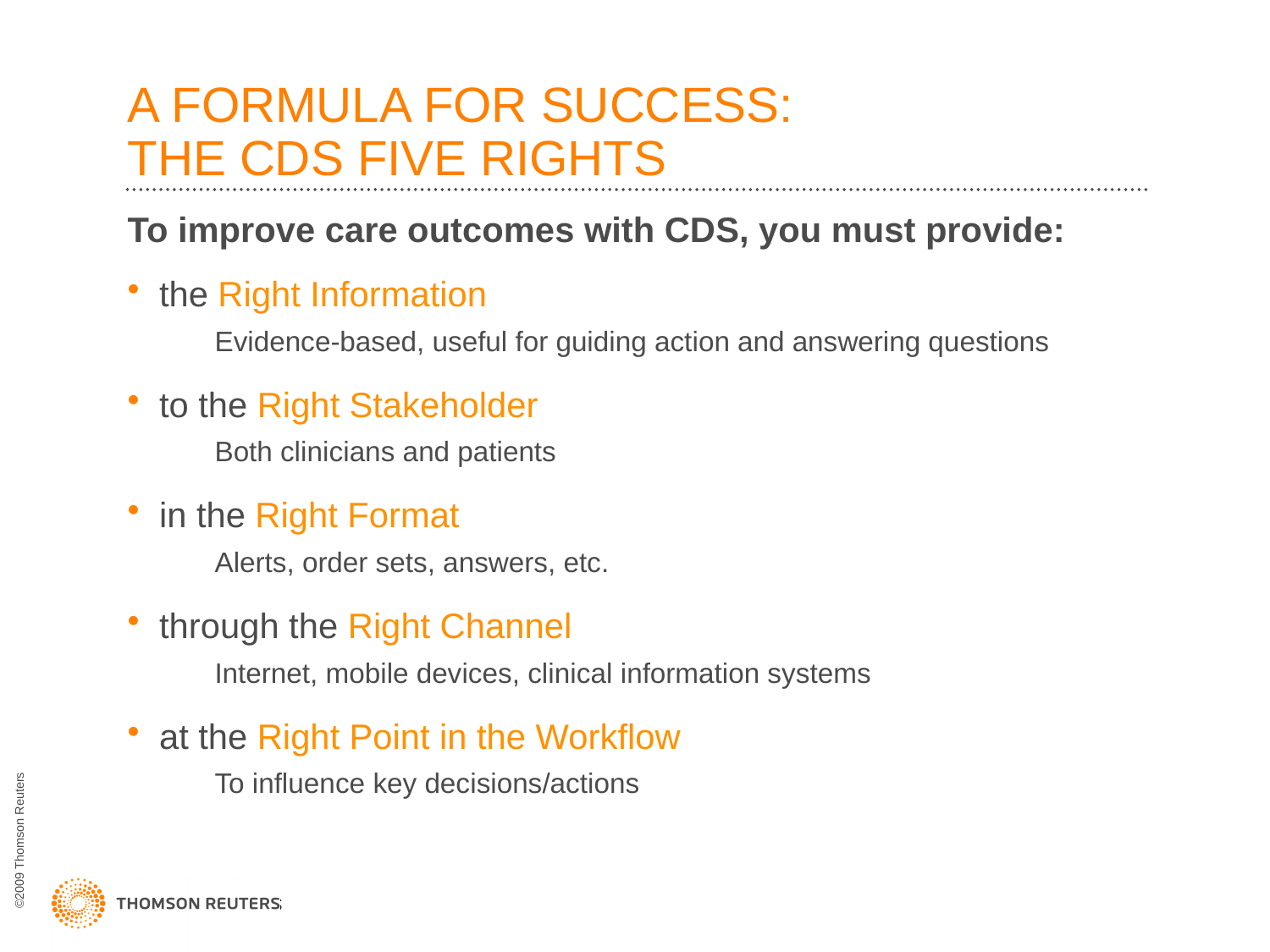

# A FORMULA FOR SUCCESS: THE CDS FIVE RIGHTS
To improve care outcomes with CDS, you must provide:
the Right Information
	Evidence-based, useful for guiding action and answering questions
to the Right Stakeholder
	Both clinicians and patients
in the Right Format
	Alerts, order sets, answers, etc.
through the Right Channel
	Internet, mobile devices, clinical information systems
at the Right Point in the Workflow
	To influence key decisions/actions